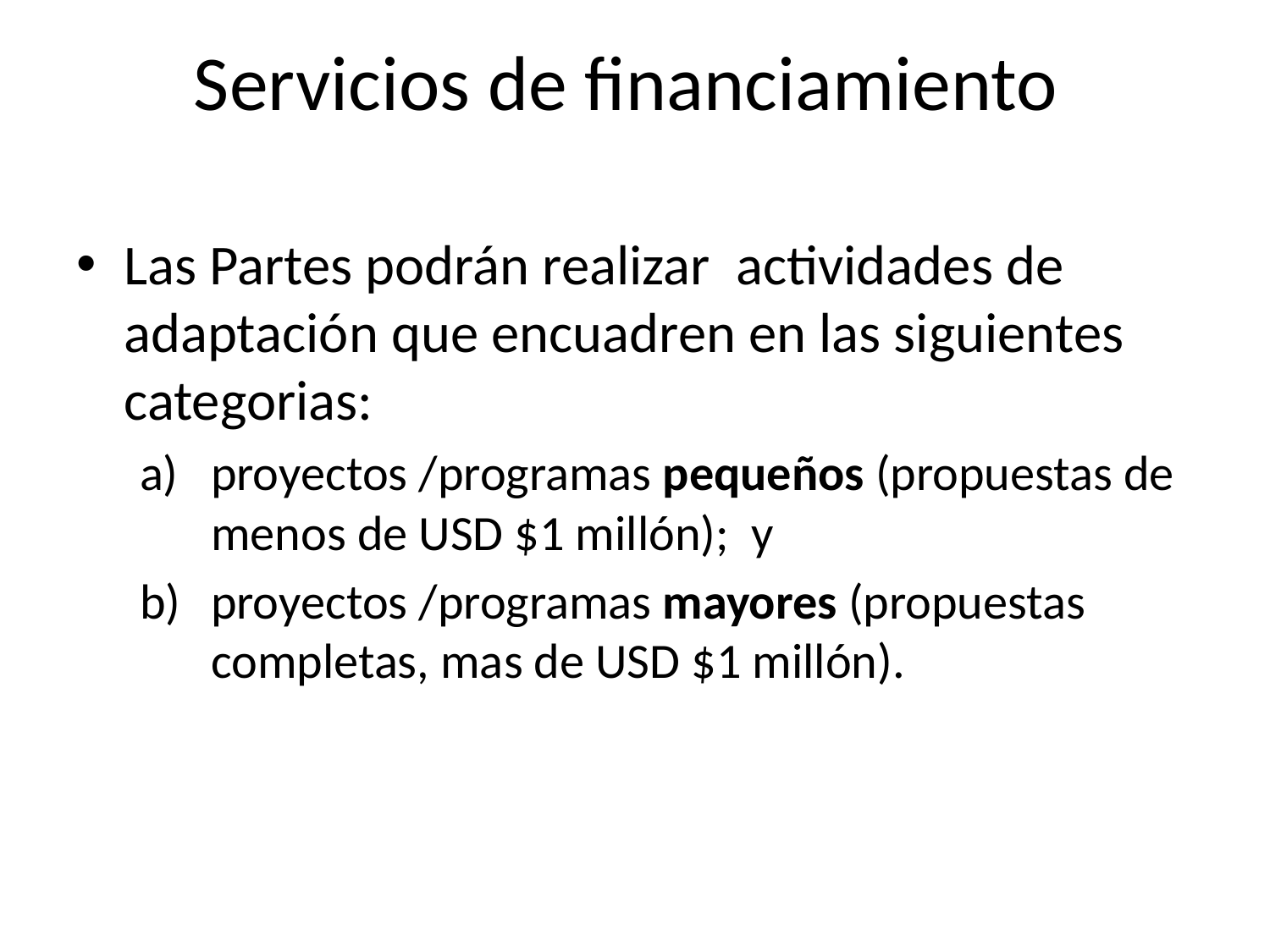

# Servicios de financiamiento
Las Partes podrán realizar  actividades de adaptación que encuadren en las siguientes categorias:
proyectos /programas pequeños (propuestas de menos de USD $1 millón);  y
proyectos /programas mayores (propuestas completas, mas de USD $1 millón).